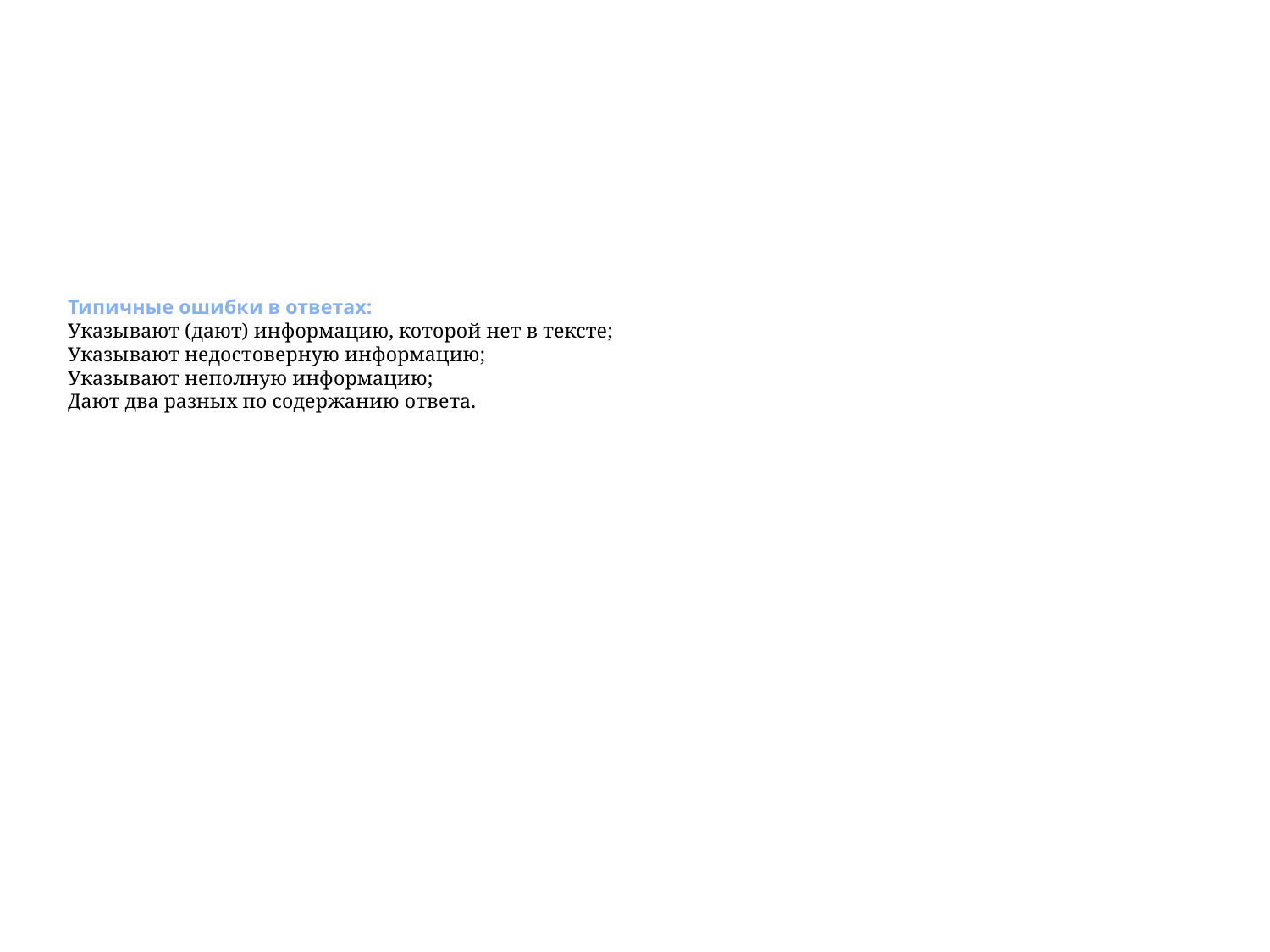

# Типичные ошибки в ответах: Указывают (дают) информацию, которой нет в тексте;  Указывают недостоверную информацию;  Указывают неполную информацию;  Дают два разных по содержанию ответа.